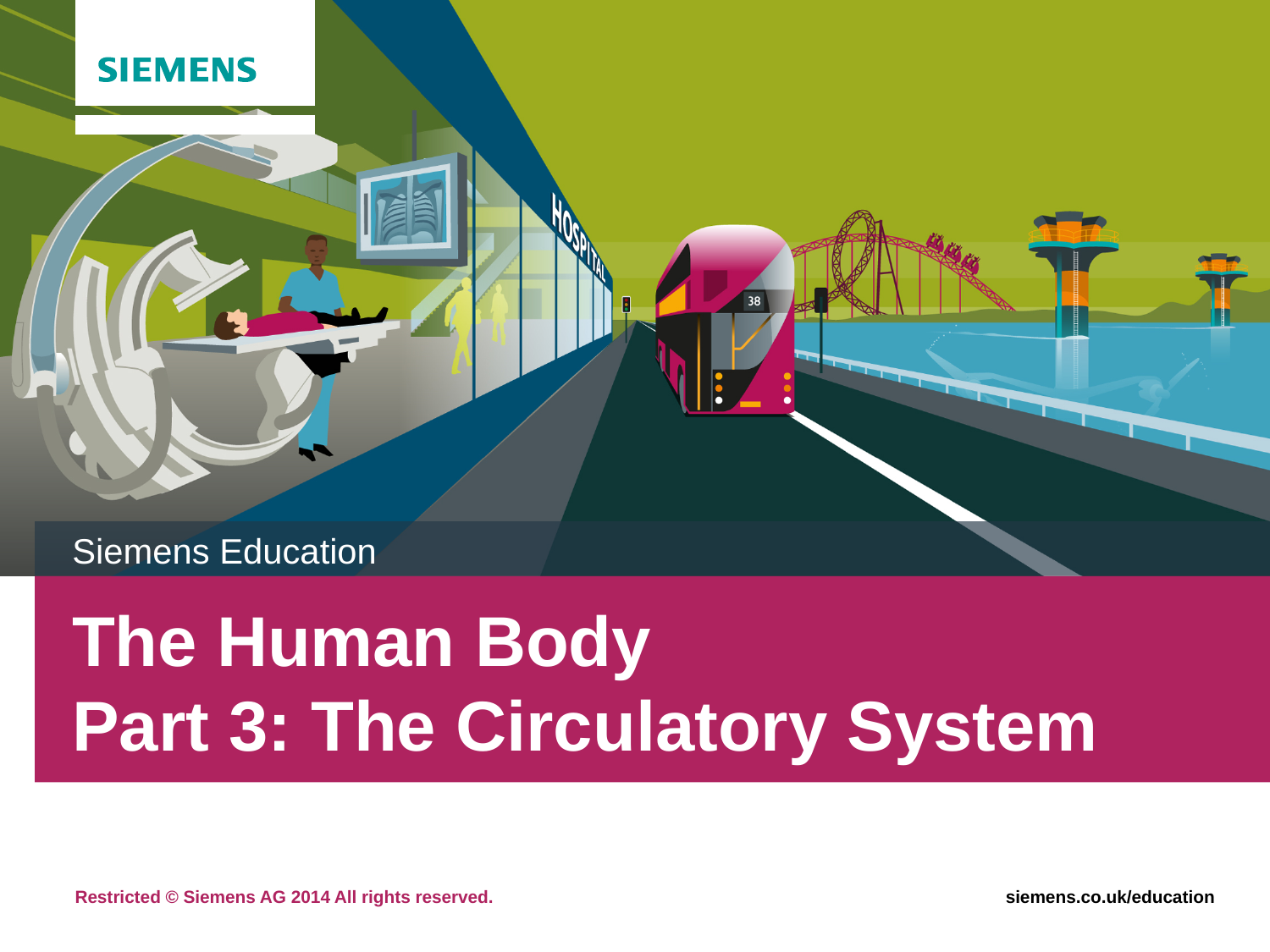

Siemens Education
# The Human Body Part 3: The Circulatory System